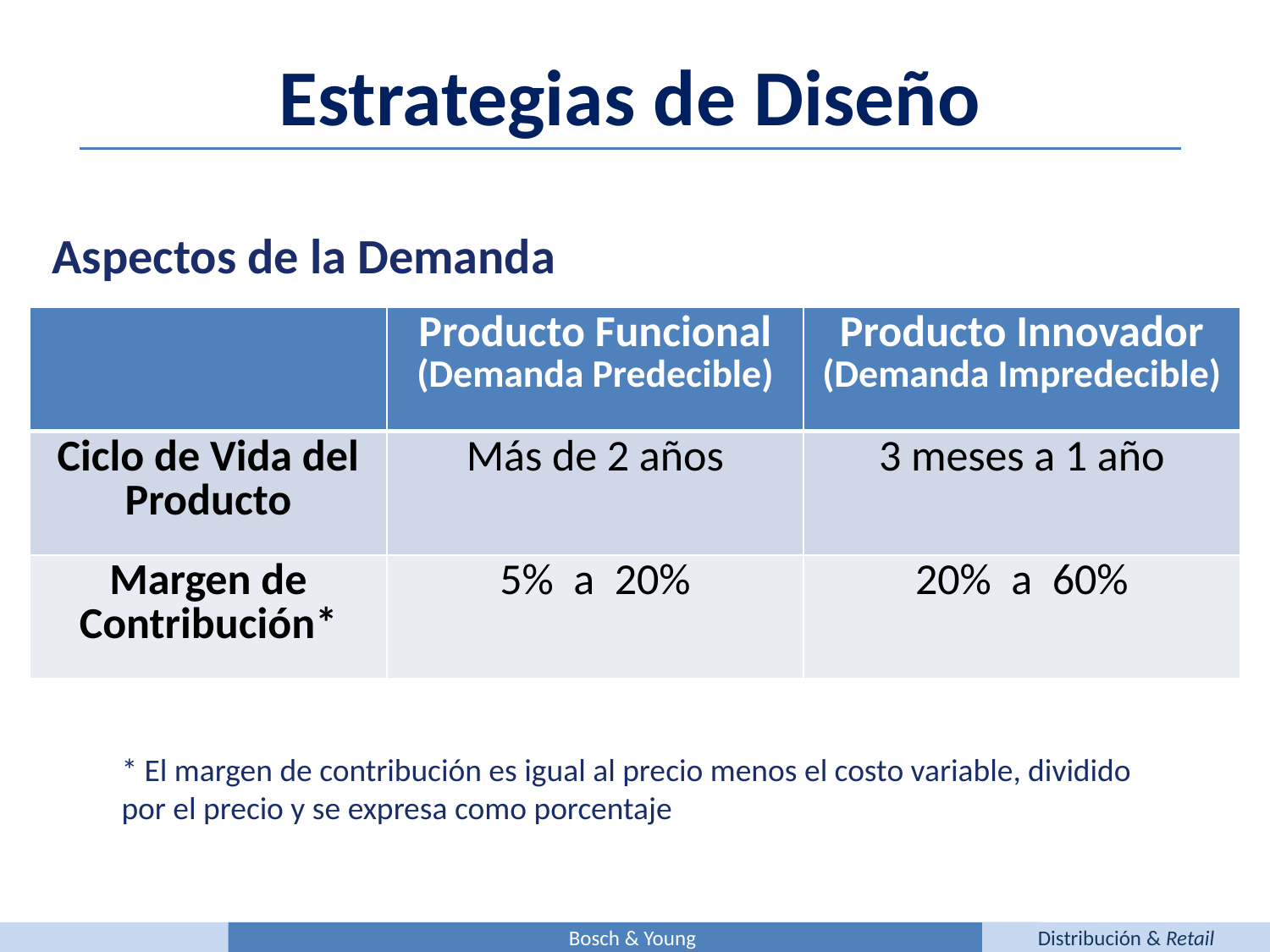

Estrategias de Diseño
Aspectos de la Demanda
|  | Producto Funcional (Demanda Predecible) | Producto Innovador (Demanda Impredecible) |
| --- | --- | --- |
| Ciclo de Vida del Producto | Más de 2 años | 3 meses a 1 año |
| Margen de Contribución\* | 5% a 20% | 20% a 60% |
* El margen de contribución es igual al precio menos el costo variable, dividido por el precio y se expresa como porcentaje

Bosch & Young
Distribución & Retail